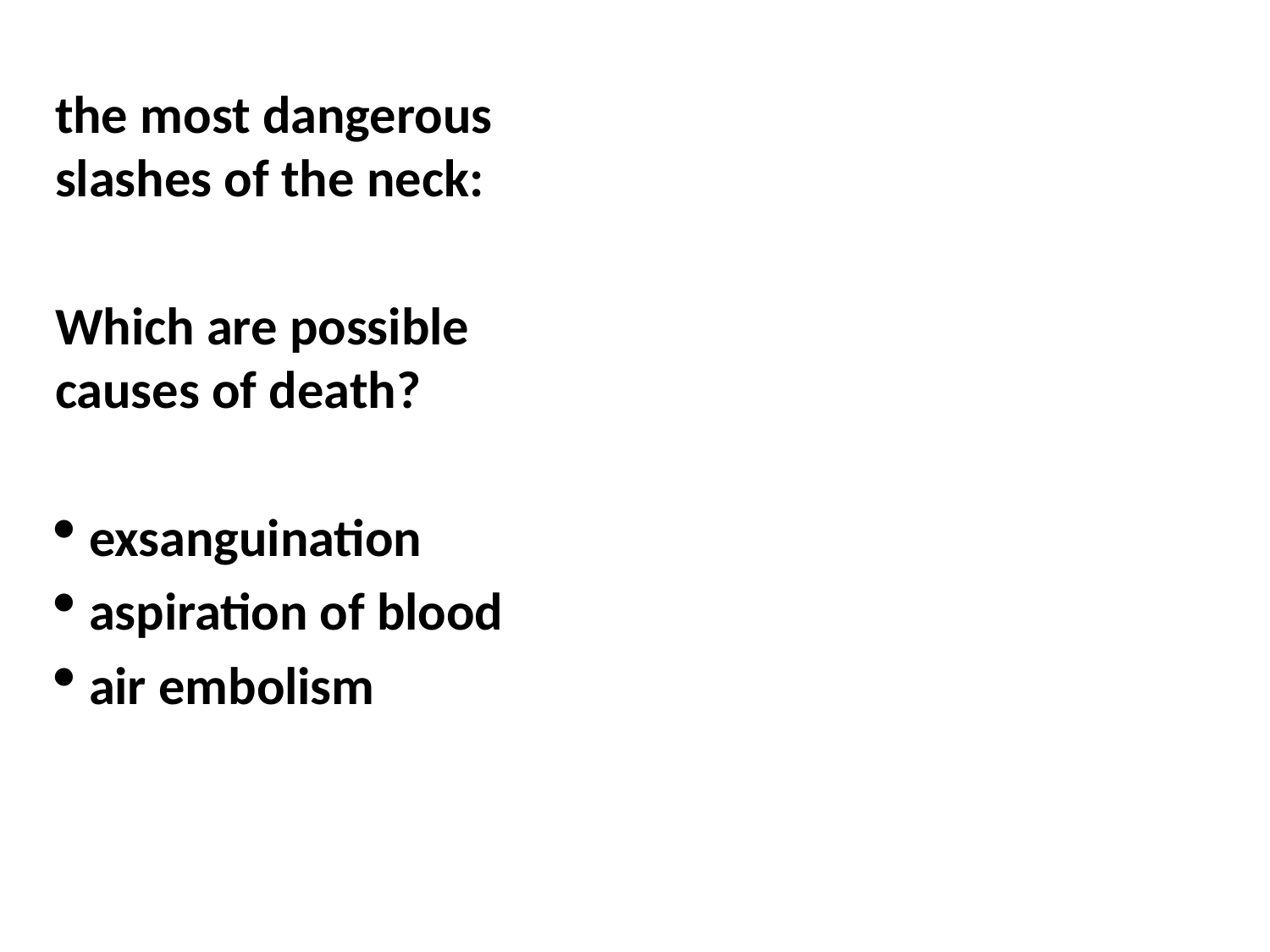

the most dangerous slashes of the neck:

Which are possible causes of death?

 exsanguination
 aspiration of blood
 air embolism